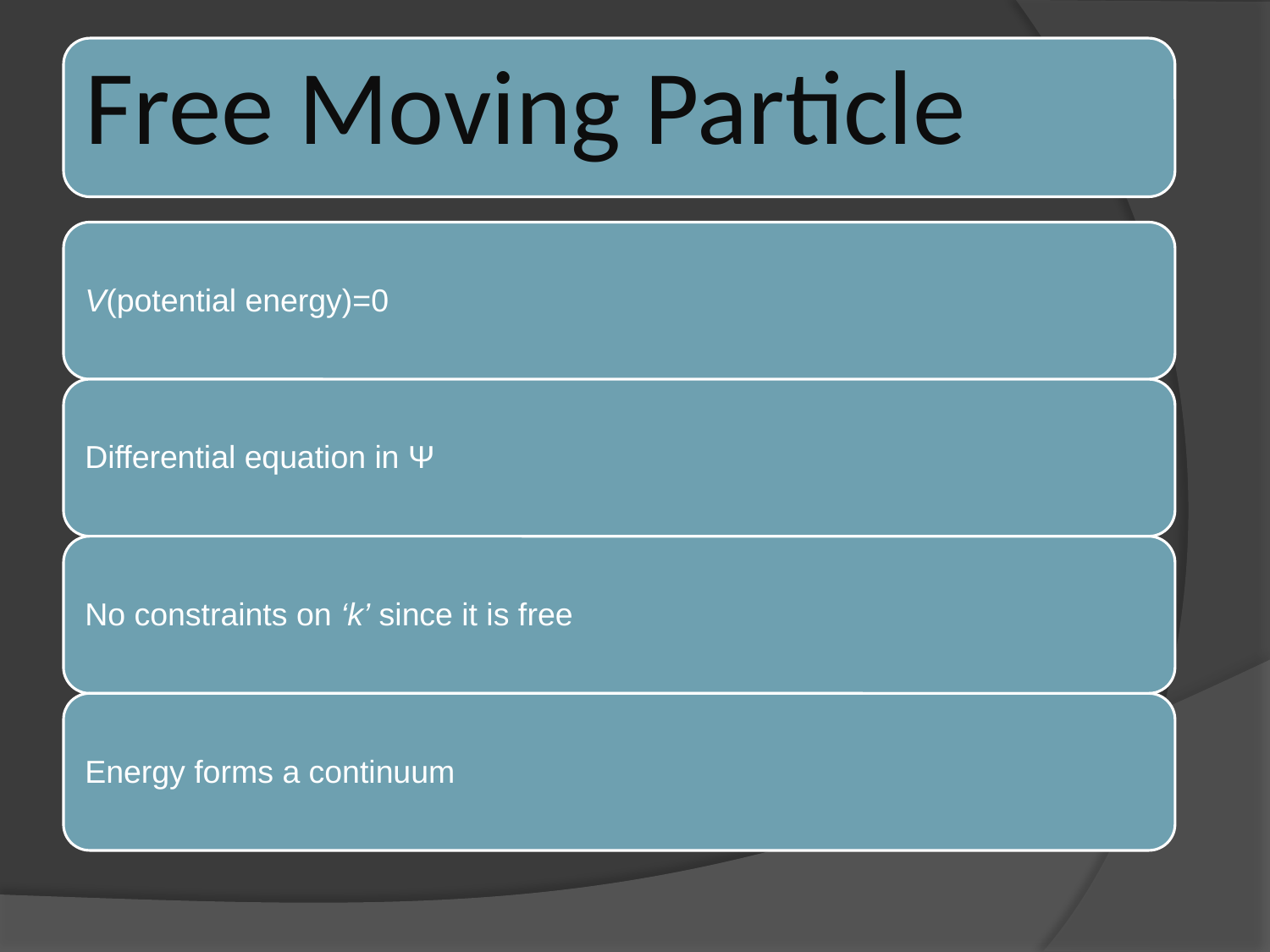

Free Moving Particle
V(potential energy)=0
Differential equation in Ψ
No constraints on ‘k’ since it is free
Energy forms a continuum